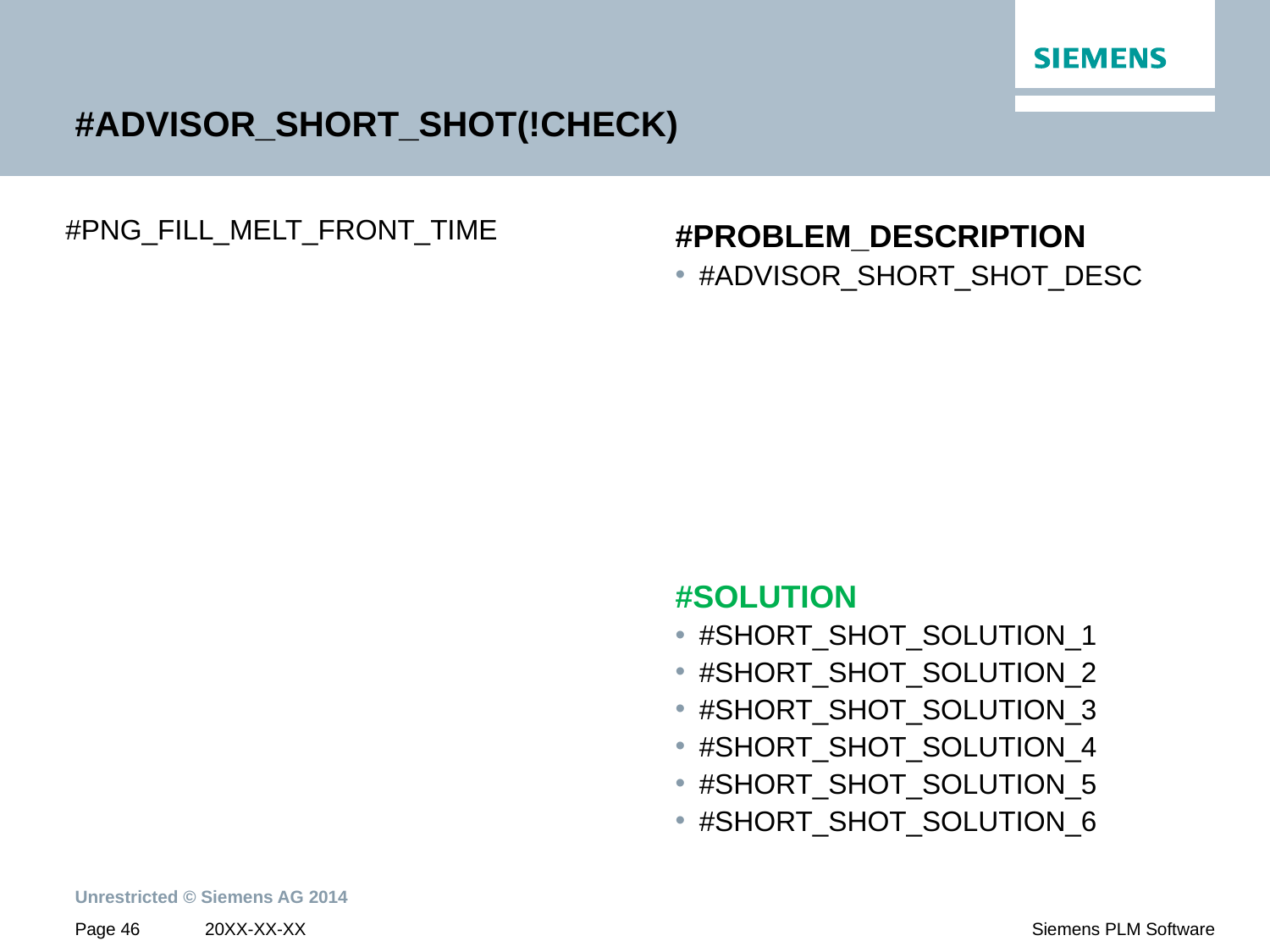

# #ADVISOR_SHORT_SHOT(!CHECK)
#PNG_FILL_MELT_FRONT_TIME
#PROBLEM_DESCRIPTION
#ADVISOR_SHORT_SHOT_DESC

#SOLUTION
#SHORT_SHOT_SOLUTION_1
#SHORT_SHOT_SOLUTION_2
#SHORT_SHOT_SOLUTION_3
#SHORT_SHOT_SOLUTION_4
#SHORT_SHOT_SOLUTION_5
#SHORT_SHOT_SOLUTION_6